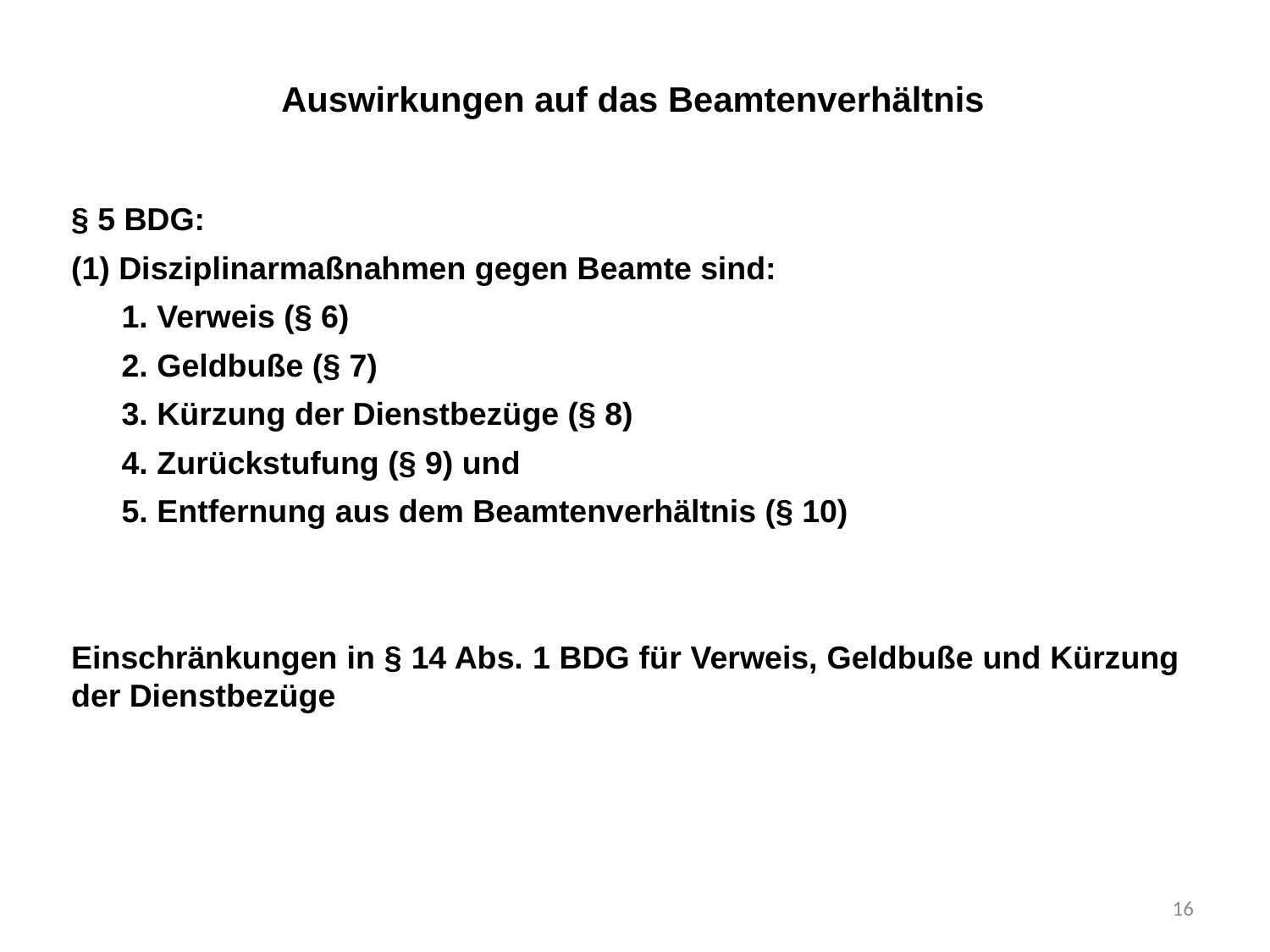

# Auswirkungen auf das Beamtenverhältnis
§ 5 BDG:
(1) Disziplinarmaßnahmen gegen Beamte sind:
1. Verweis (§ 6)
2. Geldbuße (§ 7)
3. Kürzung der Dienstbezüge (§ 8)
4. Zurückstufung (§ 9) und
5. Entfernung aus dem Beamtenverhältnis (§ 10)

Einschränkungen in § 14 Abs. 1 BDG für Verweis, Geldbuße und Kürzung der Dienstbezüge

16